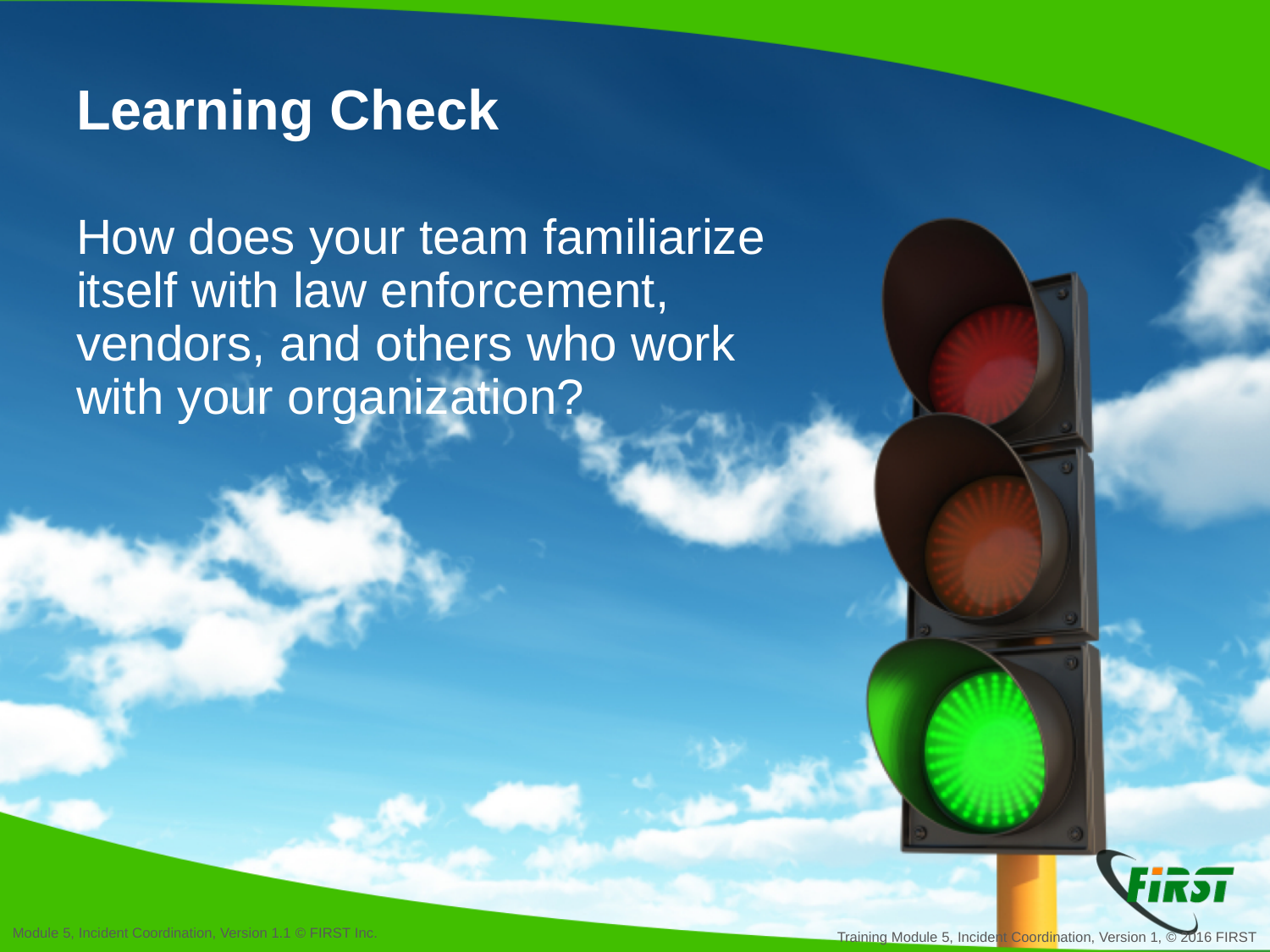

# Learning Check
How does your team familiarize itself with law enforcement, vendors, and others who work with your organization?
Training Module 5, Incident Coordination, Version 1, © 2016 FIRST